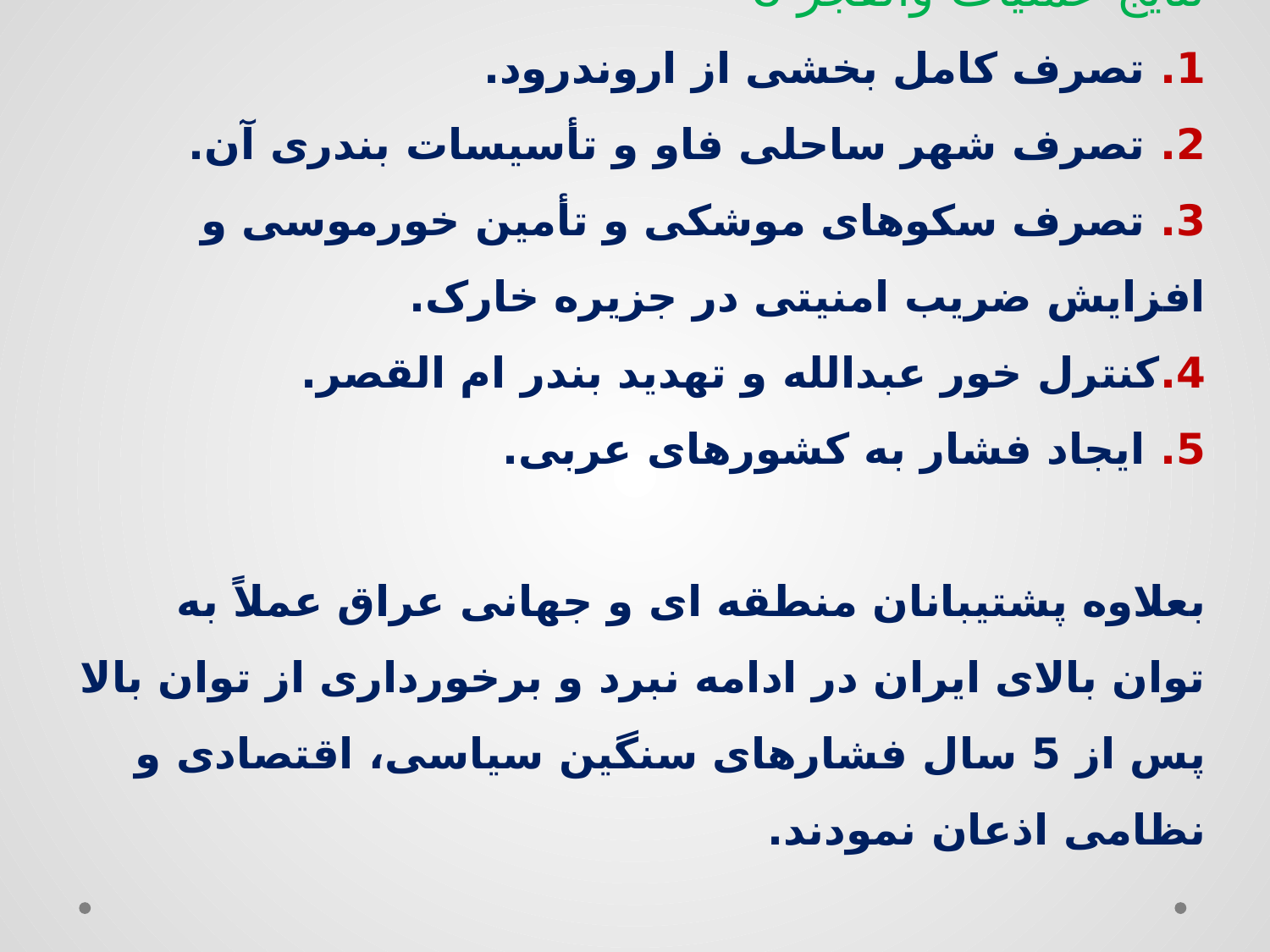

# نتایج عملیات والفجر 8 1. تصرف کامل بخشی از اروندرود. 2. تصرف شهر ساحلی فاو و تأسیسات بندری آن. 3. تصرف سکوهای موشکی و تأمین خورموسی و افزایش ضریب امنیتی در جزیره خارک. 4.کنترل خور عبدالله و تهدید بندر ام القصر. 5. ایجاد فشار به کشورهای عربی. بعلاوه پشتیبانان منطقه ای و جهانی عراق عملاً به توان بالای ایران در ادامه نبرد و برخورداری از توان بالا پس از 5 سال فشارهای سنگین سیاسی، اقتصادی و نظامی اذعان نمودند.